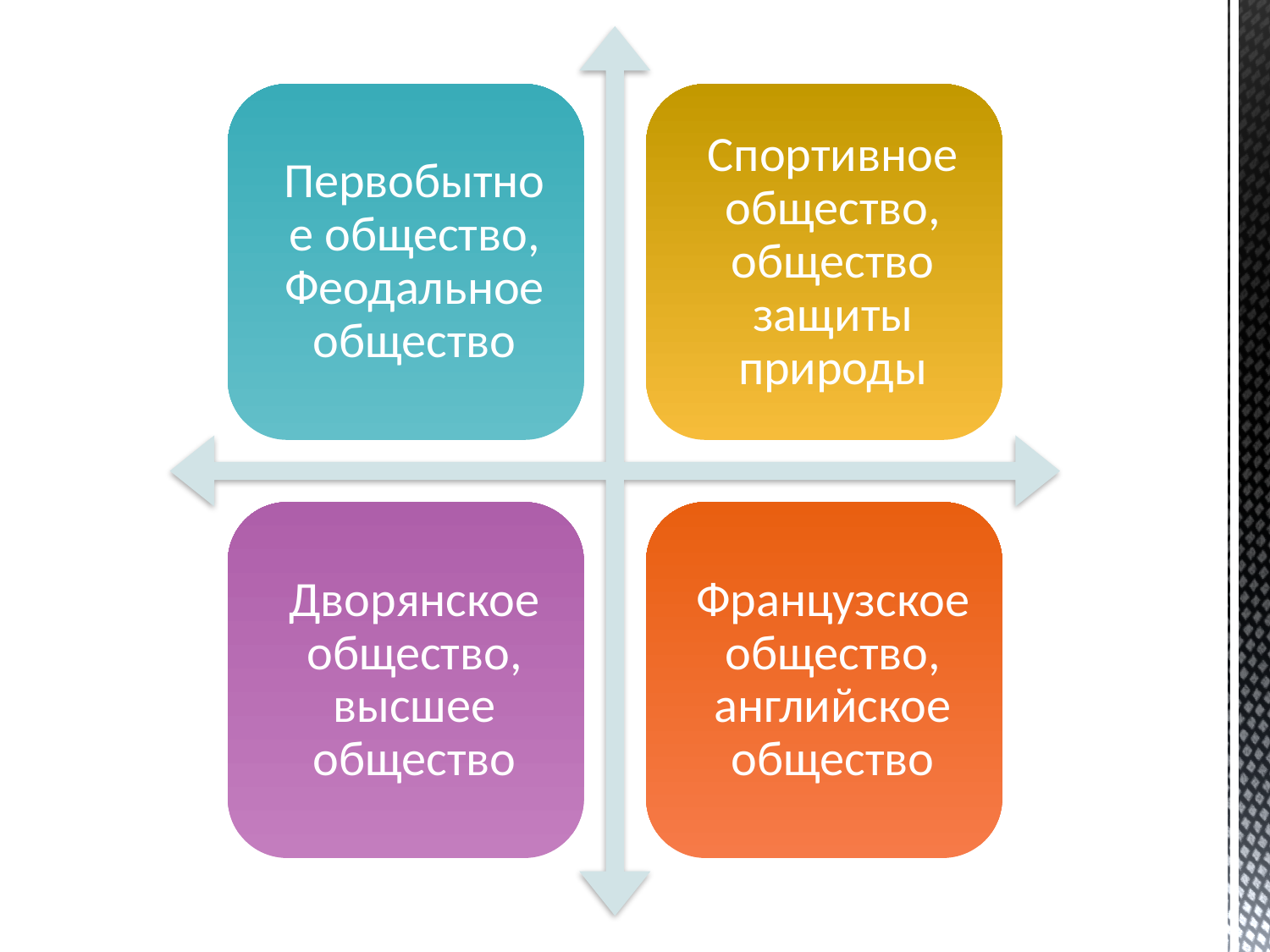

Первобытное общество, Феодальное общество
Спортивное общество, общество защиты природы
Дворянское общество, высшее общество
Французское общество, английское общество